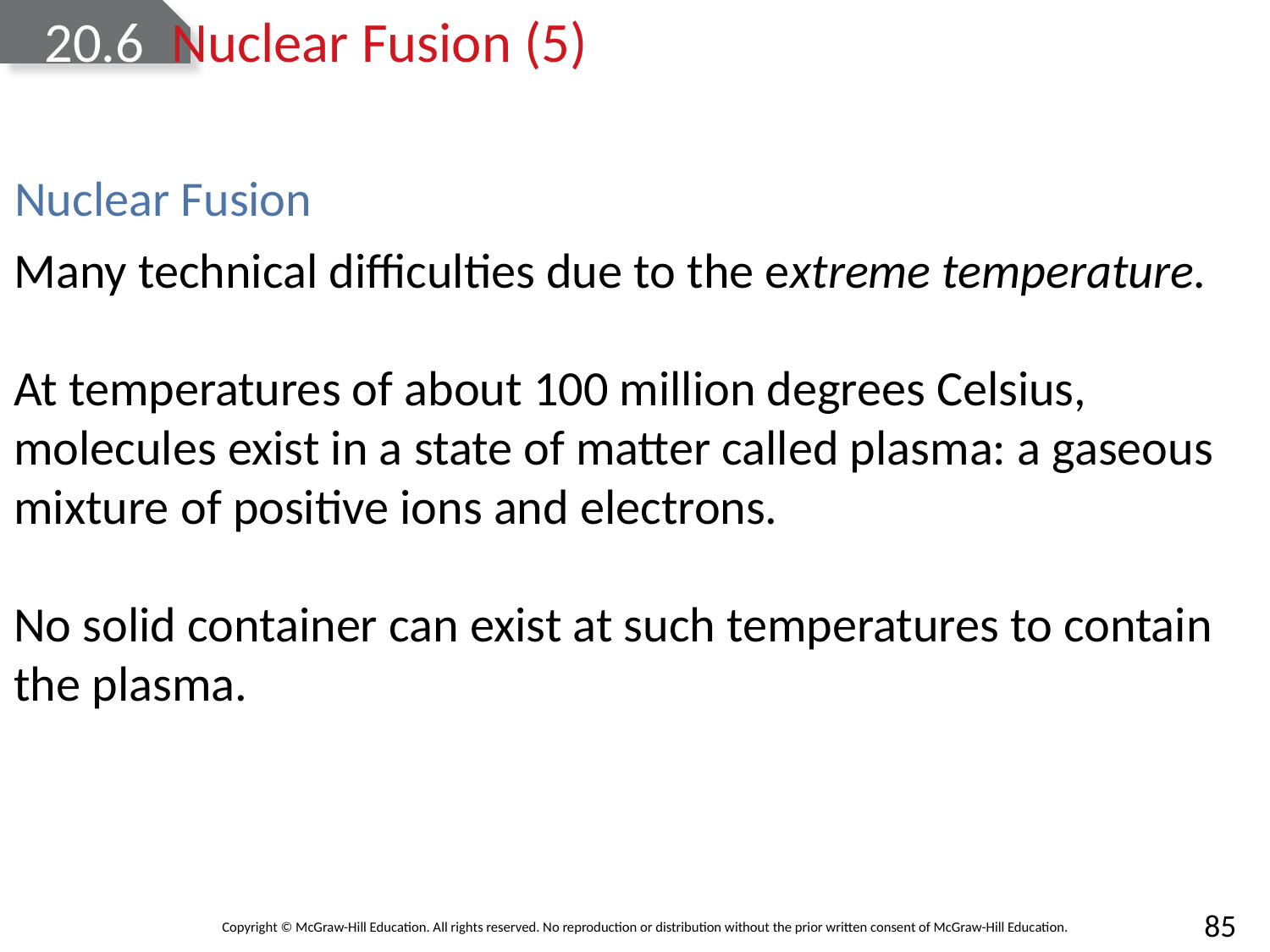

# 20.6	Nuclear Fusion (5)
Nuclear Fusion
Many technical difficulties due to the extreme temperature.
At temperatures of about 100 million degrees Celsius, molecules exist in a state of matter called plasma: a gaseous mixture of positive ions and electrons.
No solid container can exist at such temperatures to contain the plasma.